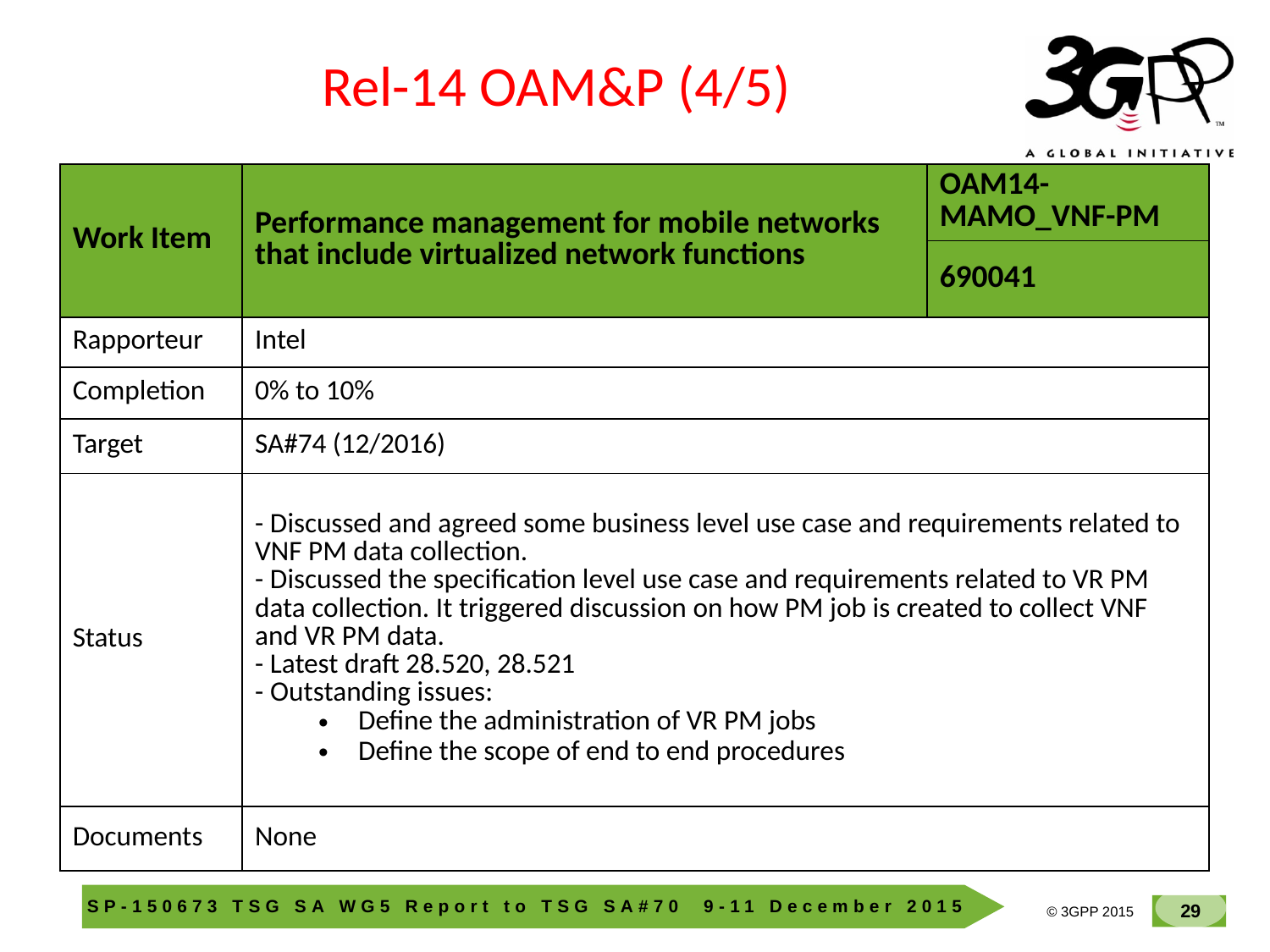

Rel-14 OAM&P (4/5)
| Work Item | Performance management for mobile networks that include virtualized network functions | OAM14-MAMO\_VNF-PM |
| --- | --- | --- |
|  |  | 690041 |
| Rapporteur | Intel |  |
| Completion | 0% to 10% |  |
| Target | SA#74 (12/2016) |  |
| Status | - Discussed and agreed some business level use case and requirements related to VNF PM data collection. - Discussed the specification level use case and requirements related to VR PM data collection. It triggered discussion on how PM job is created to collect VNF and VR PM data. - Latest draft 28.520, 28.521 - Outstanding issues: Define the administration of VR PM jobs Define the scope of end to end procedures |  |
| Documents | None |  |